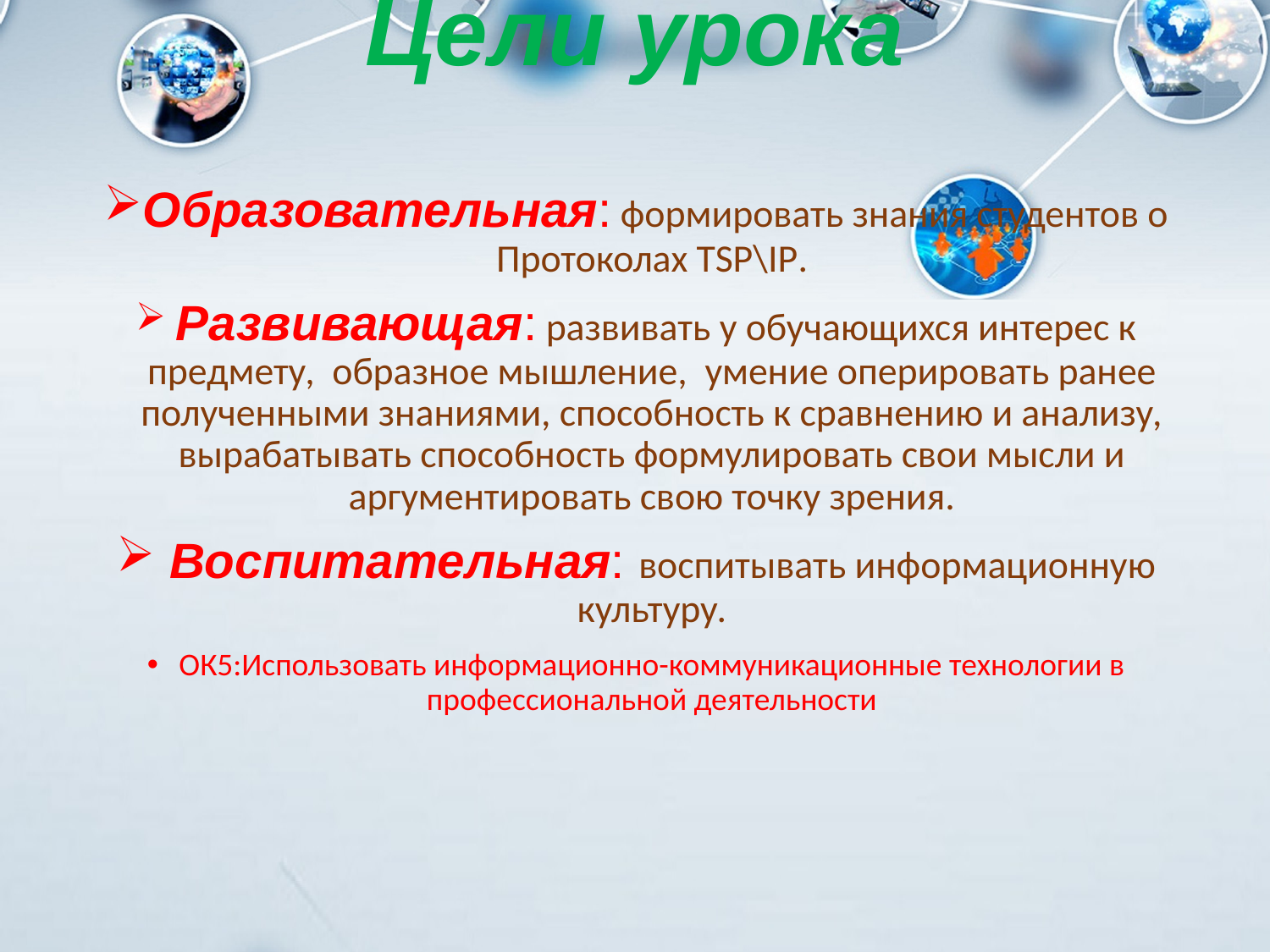

# Цели урока
Образовательная: формировать знания студентов о Протоколах TSP\IP.
 Развивающая: развивать у обучающихся интерес к предмету,  образное мышление,  умение оперировать ранее полученными знаниями, способность к сравнению и анализу, вырабатывать способность формулировать свои мысли и аргументировать свою точку зрения.
 Воспитательная: воспитывать информационную культуру.
ОК5:Использовать информационно-коммуникационные технологии в профессиональной деятельности